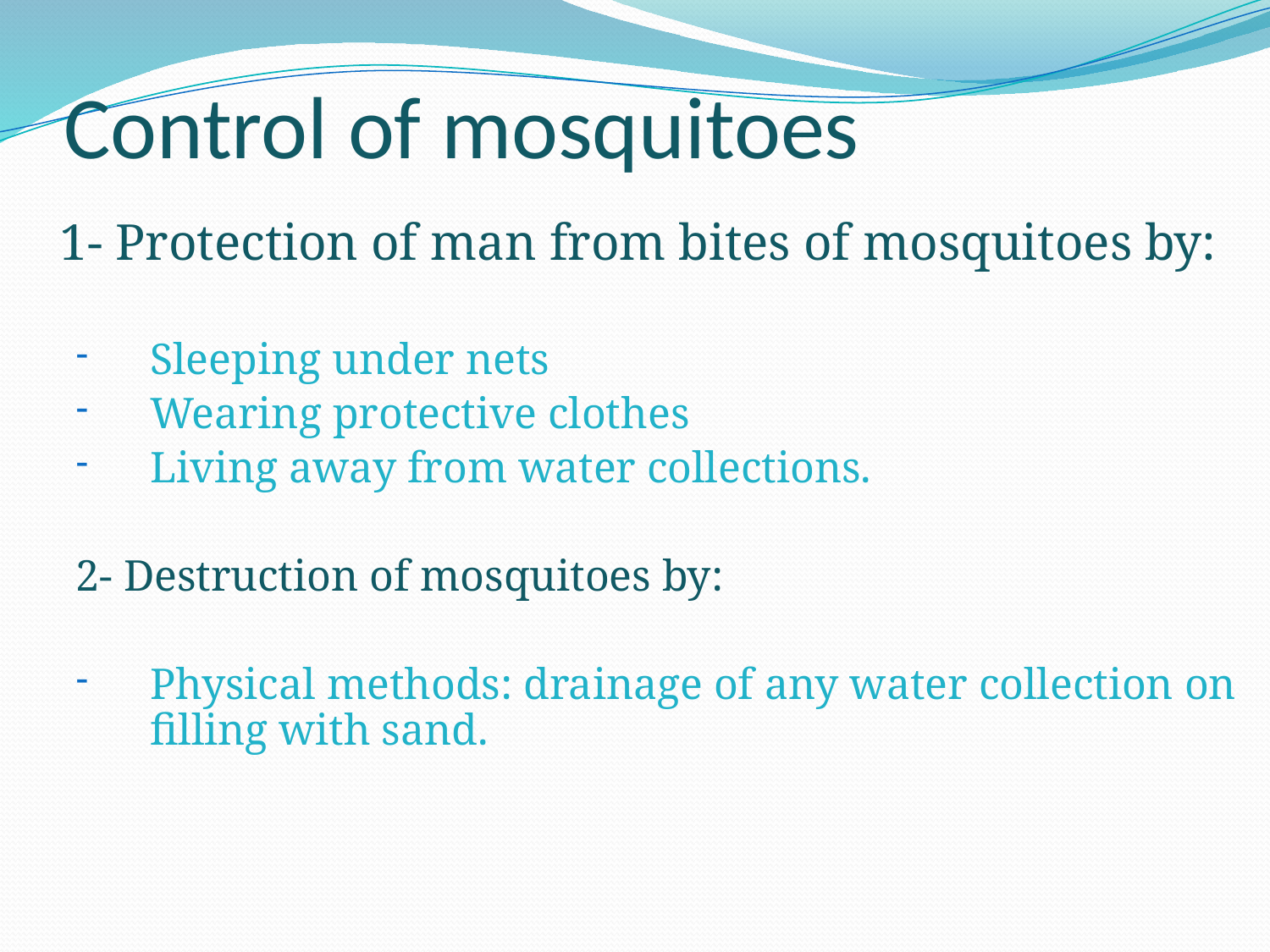

Control of mosquitoes
    1- Protection of man from bites of mosquitoes by:

Sleeping under nets
Wearing protective clothes
Living away from water collections.

2- Destruction of mosquitoes by:

Physical methods: drainage of any water collection on filling with sand.